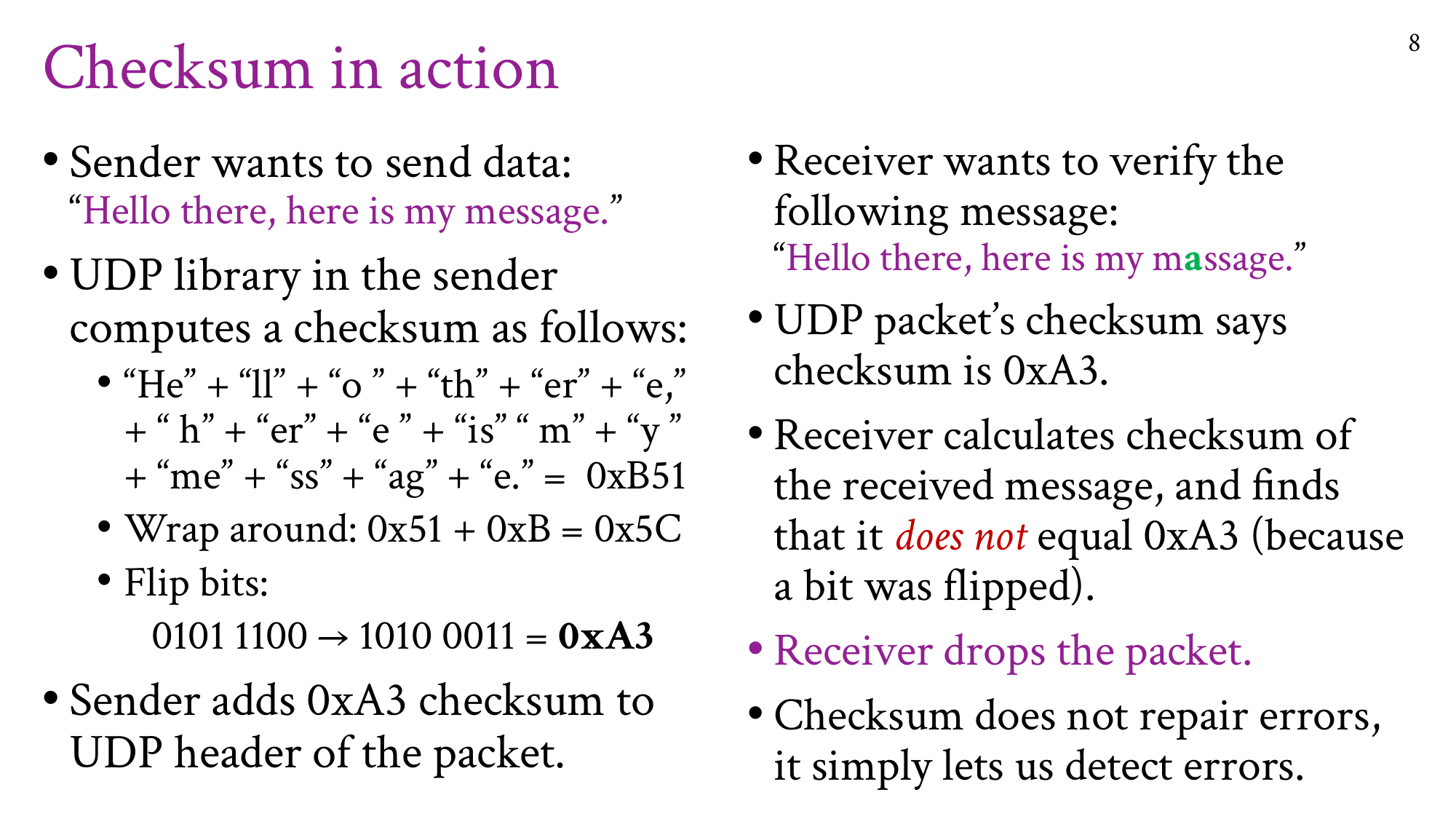

# Checksum in action
Sender wants to send data:
“Hello there, here is my message.”
UDP library in the sender computes a checksum as follows:
“He” + “ll” + “o ” + “th” + “er” + “e,” + “ h” + “er” + “e ” + “is” “ m” + “y ” + “me” + “ss” + “ag” + “e.” =  0xB51
Wrap around: 0x51 + 0xB = 0x5C
Flip bits:
0101 1100 → 1010 0011 = 0xA3
Sender adds 0xA3 checksum to UDP header of the packet.
Receiver wants to verify the following message:
“Hello there, here is my massage.”
UDP packet’s checksum says checksum is 0xA3.
Receiver calculates checksum of the received message, and finds that it does not equal 0xA3 (because a bit was flipped).
Receiver drops the packet.
Checksum does not repair errors, it simply lets us detect errors.